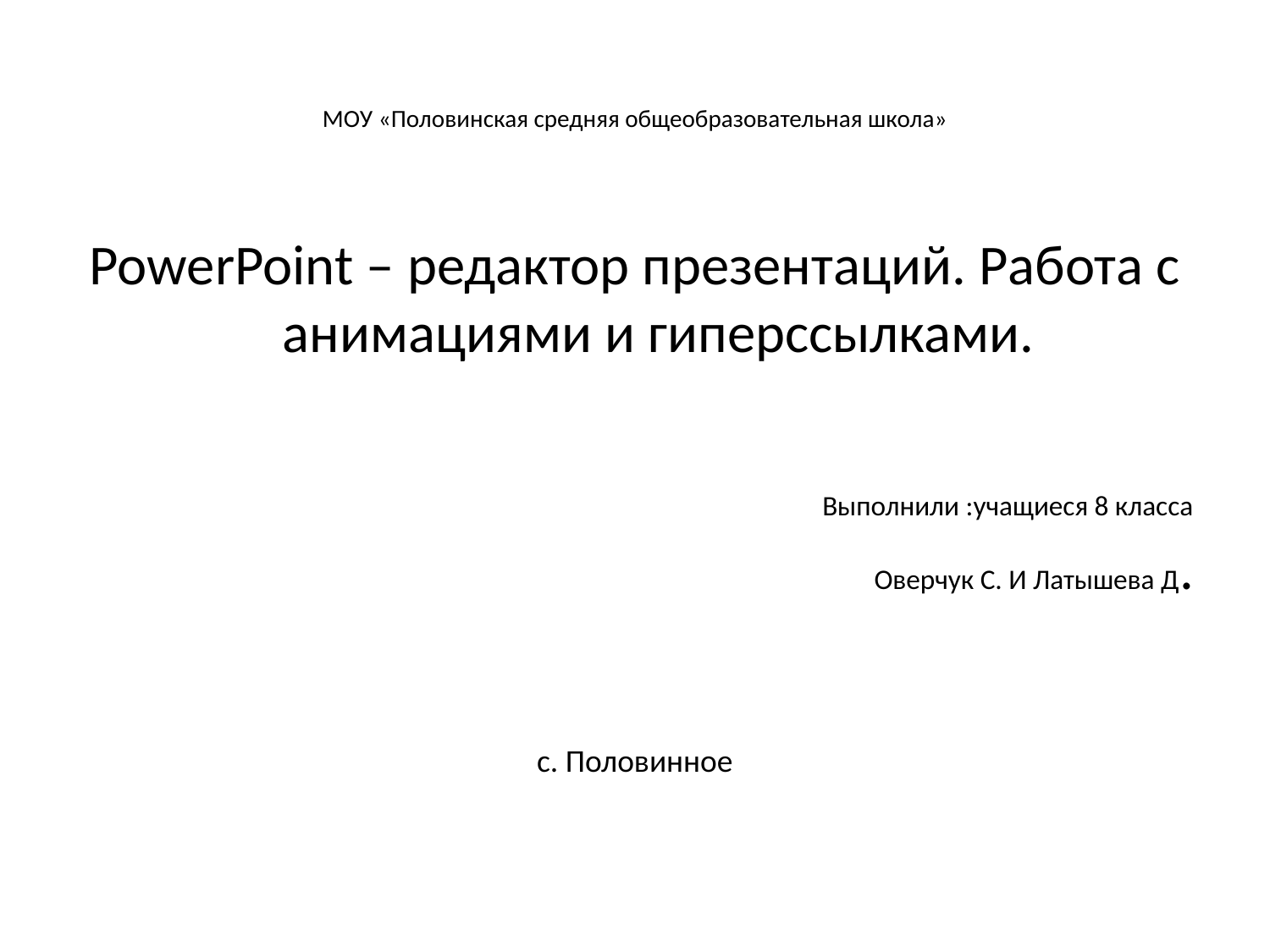

# МОУ «Половинская средняя общеобразовательная школа»
PowerPoint – редактор презентаций. Работа с анимациями и гиперссылками.

Выполнили :учащиеся 8 класса
 Оверчук С. И Латышева Д.

с. Половинное